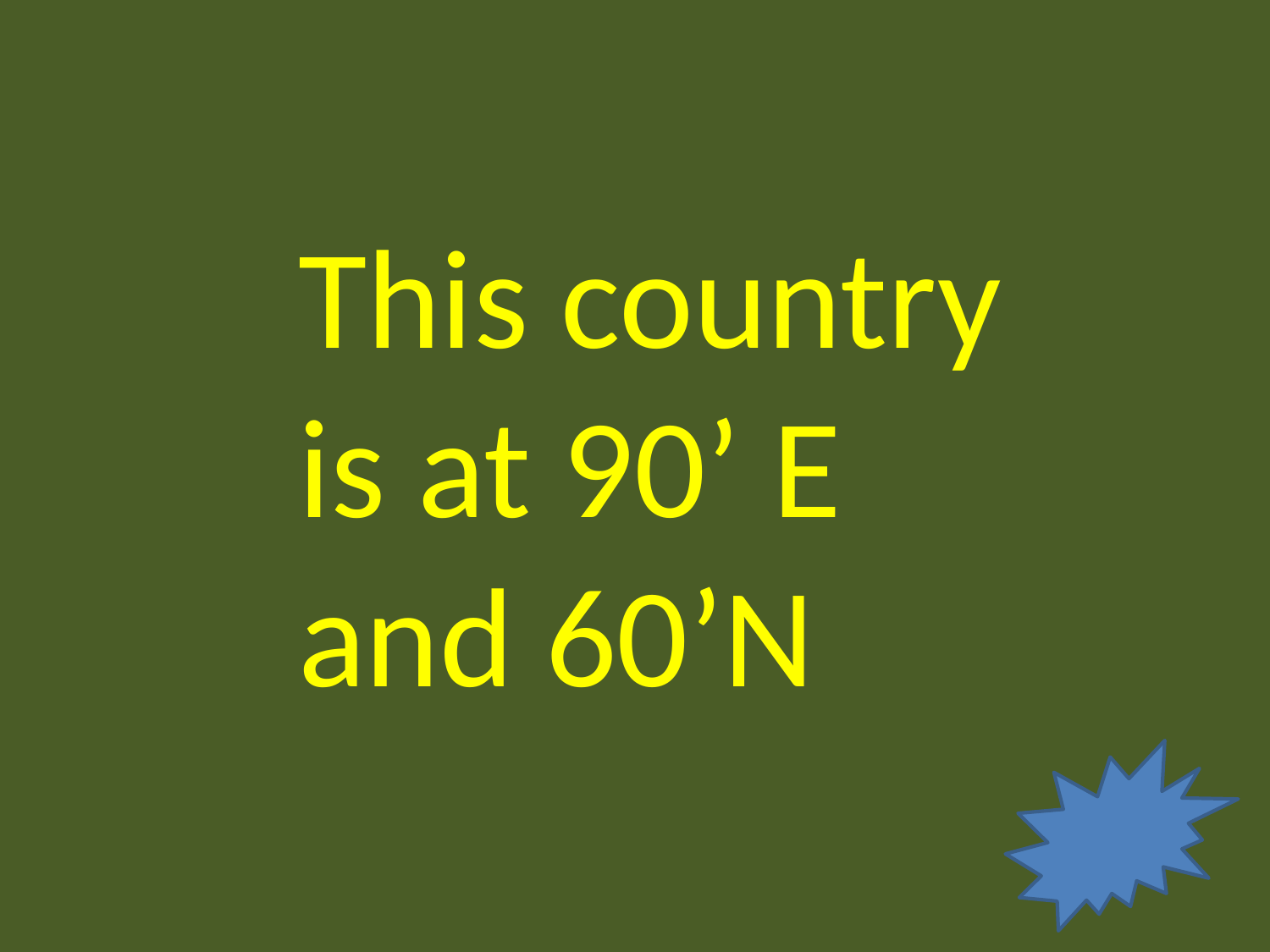

This country is at 90’ E and 60’N